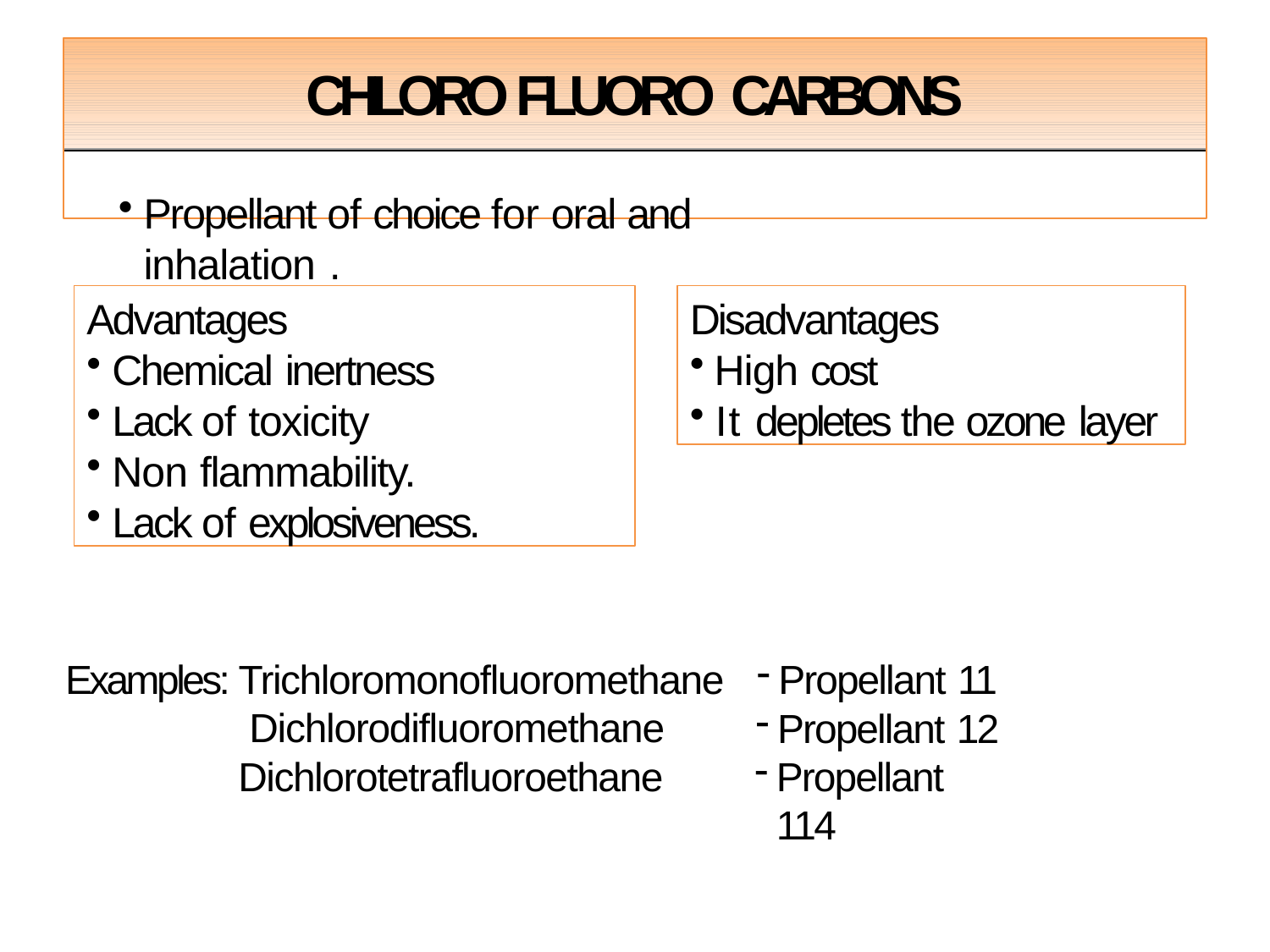

# CHLORO FLUORO CARBONS
Propellant of choice for oral and inhalation .
Advantages
Chemical inertness
Lack of toxicity
Non flammability.
Lack of explosiveness.
Disadvantages
High cost
It depletes the ozone layer
Examples: Trichloromonofluoromethane  Dichlorodifluoromethane  Dichlorotetrafluoroethane
Propellant 11
Propellant 12
Propellant 114